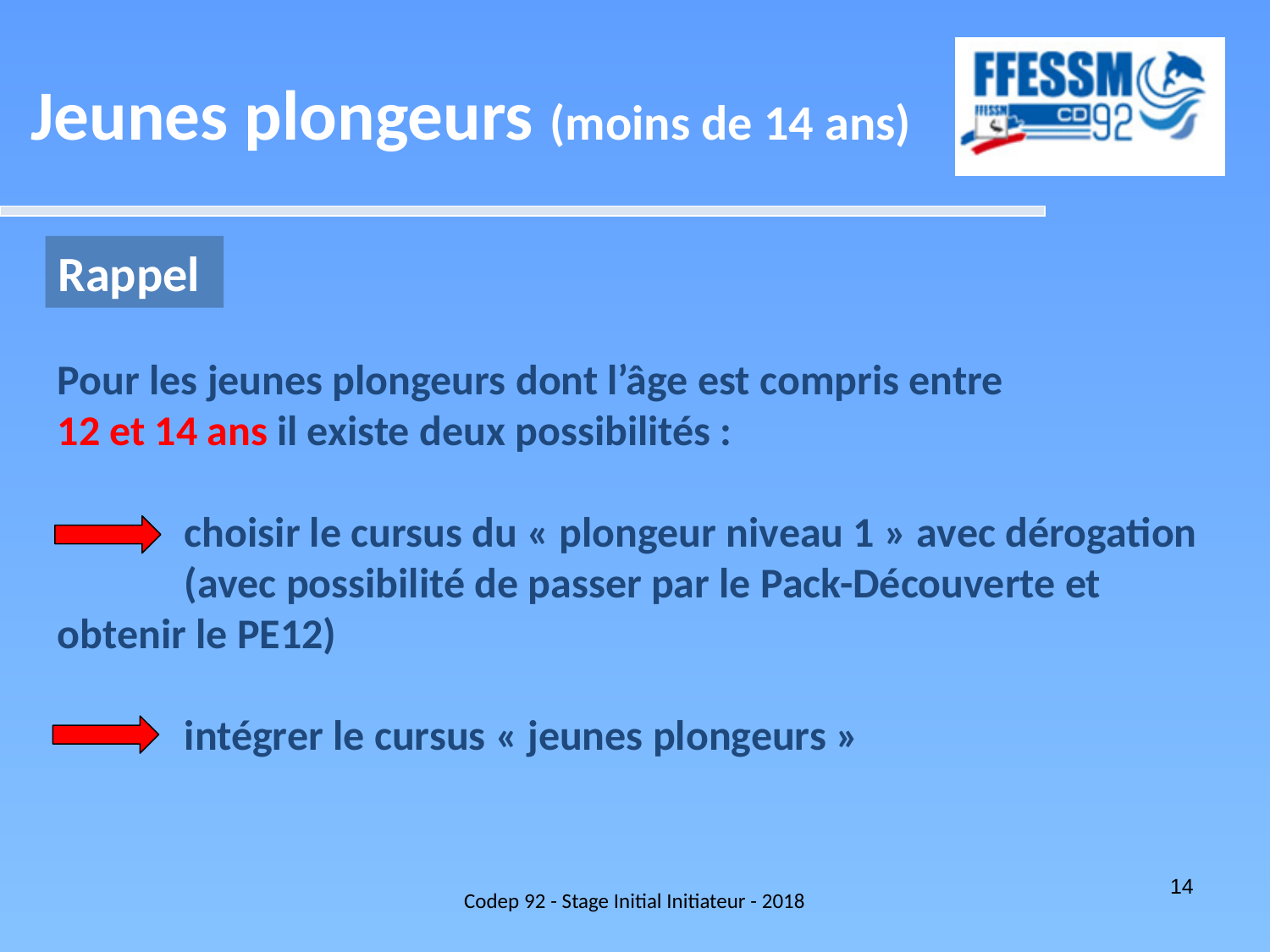

Jeunes plongeurs (moins de 14 ans)
Rappel
Pour les jeunes plongeurs dont l’âge est compris entre
12 et 14 ans il existe deux possibilités :

	choisir le cursus du « plongeur niveau 1 » avec dérogation 	(avec possibilité de passer par le Pack-Découverte et 	obtenir le PE12)

	intégrer le cursus « jeunes plongeurs »

Codep 92 - Stage Initial Initiateur - 2018
14